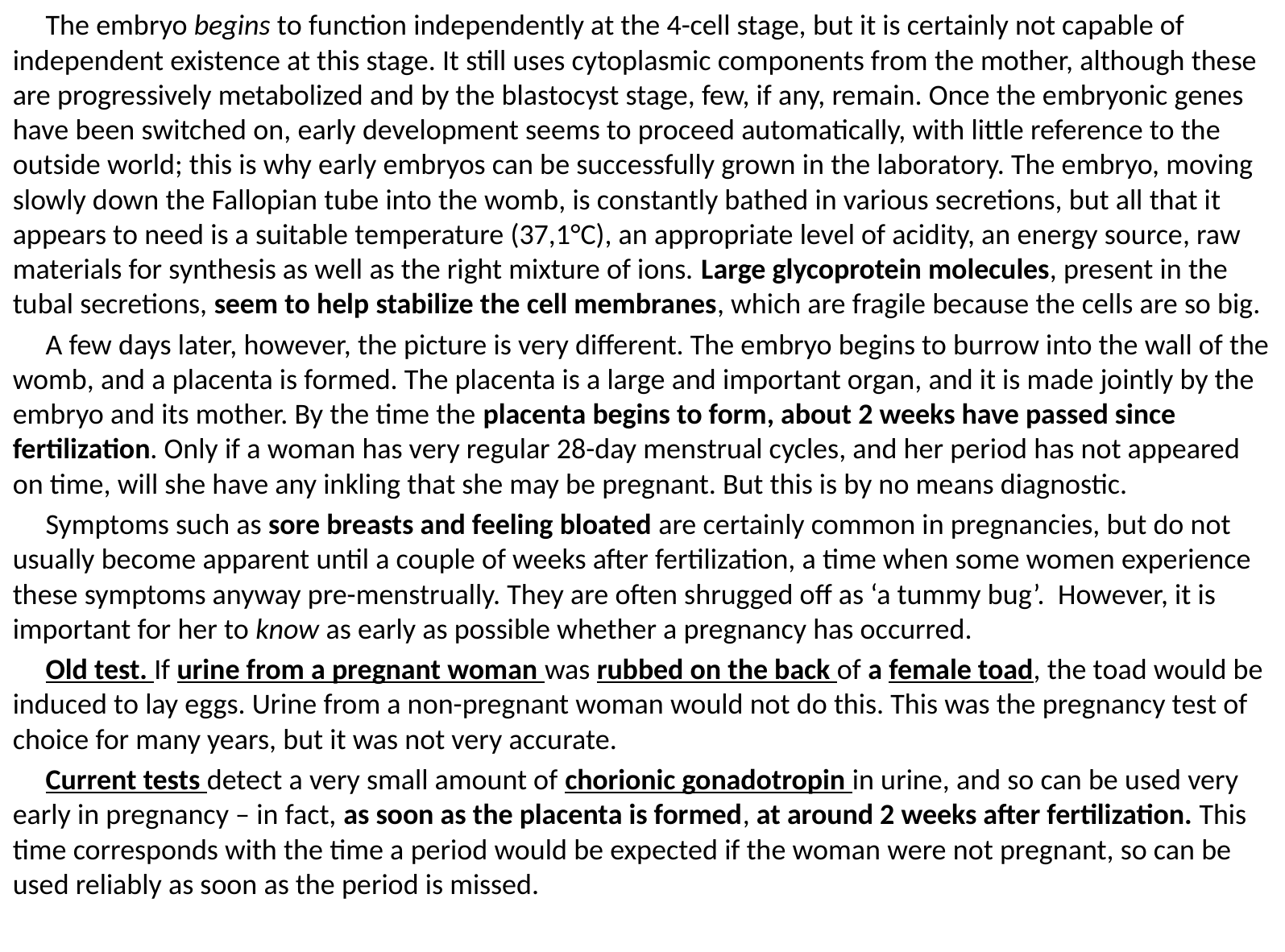

The embryo begins to function independently at the 4-cell stage, but it is certainly not capable of independent existence at this stage. It still uses cytoplasmic components from the mother, although these are progressively metabolized and by the blastocyst stage, few, if any, remain. Once the embryonic genes have been switched on, early development seems to proceed automatically, with little reference to the outside world; this is why early embryos can be successfully grown in the laboratory. The embryo, moving slowly down the Fallopian tube into the womb, is constantly bathed in various secretions, but all that it appears to need is a suitable temperature (37,1°C), an appropriate level of acidity, an energy source, raw materials for synthesis as well as the right mixture of ions. Large glycoprotein molecules, present in the tubal secretions, seem to help stabilize the cell membranes, which are fragile because the cells are so big.
A few days later, however, the picture is very different. The embryo begins to burrow into the wall of the womb, and a placenta is formed. The placenta is a large and important organ, and it is made jointly by the embryo and its mother. By the time the placenta begins to form, about 2 weeks have passed since fertilization. Only if a woman has very regular 28-day menstrual cycles, and her period has not appeared on time, will she have any inkling that she may be pregnant. But this is by no means diagnostic.
Symptoms such as sore breasts and feeling bloated are certainly common in pregnancies, but do not usually become apparent until a couple of weeks after fertilization, a time when some women experience these symptoms anyway pre-menstrually. They are often shrugged off as ‘a tummy bug’.  However, it is important for her to know as early as possible whether a pregnancy has occurred.
Old test. If urine from a pregnant woman was rubbed on the back of a female toad, the toad would be induced to lay eggs. Urine from a non-pregnant woman would not do this. This was the pregnancy test of choice for many years, but it was not very accurate.
Current tests detect a very small amount of chorionic gonadotropin in urine, and so can be used very early in pregnancy – in fact, as soon as the placenta is formed, at around 2 weeks after fertilization. This time corresponds with the time a period would be expected if the woman were not pregnant, so can be used reliably as soon as the period is missed.